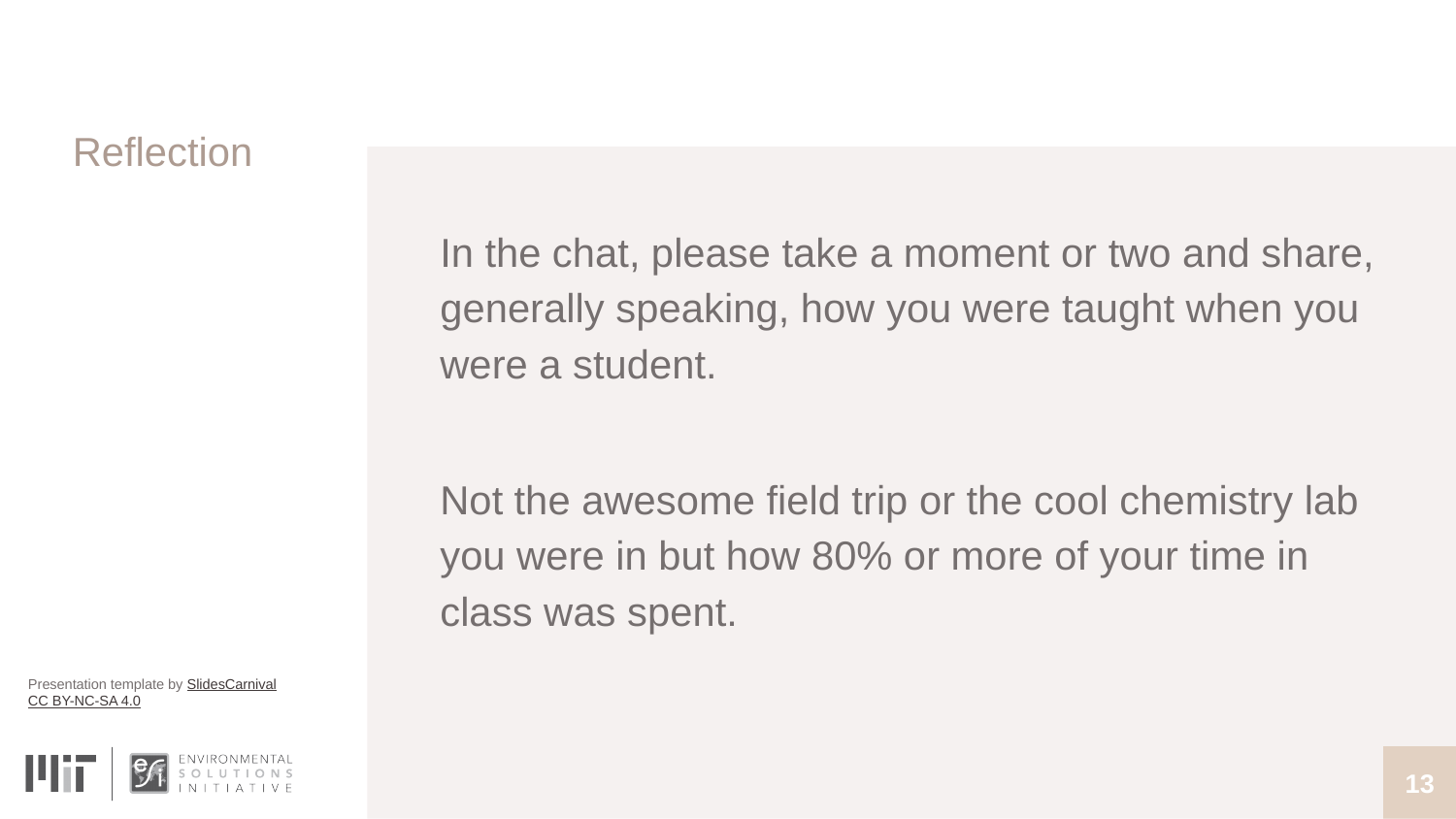

# Reflection
In the chat, please take a moment or two and share, generally speaking, how you were taught when you were a student.

Not the awesome field trip or the cool chemistry lab you were in but how 80% or more of your time in class was spent.
13